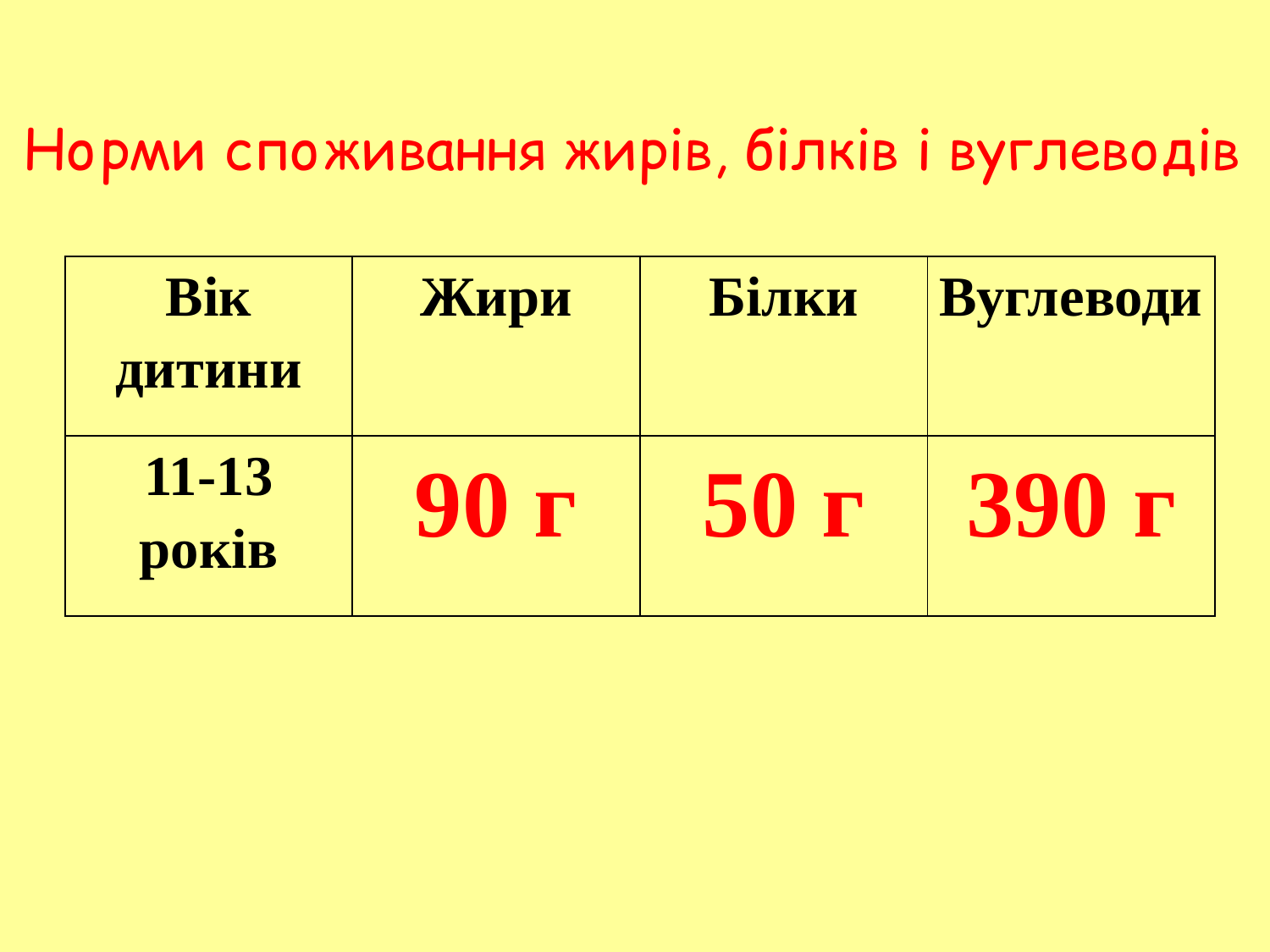

Норми споживання жирів, білків і вуглеводів
| Вік дитини | Жири | Білки | Вуглеводи |
| --- | --- | --- | --- |
| 11-13 років | 90 г | 50 г | 390 г |